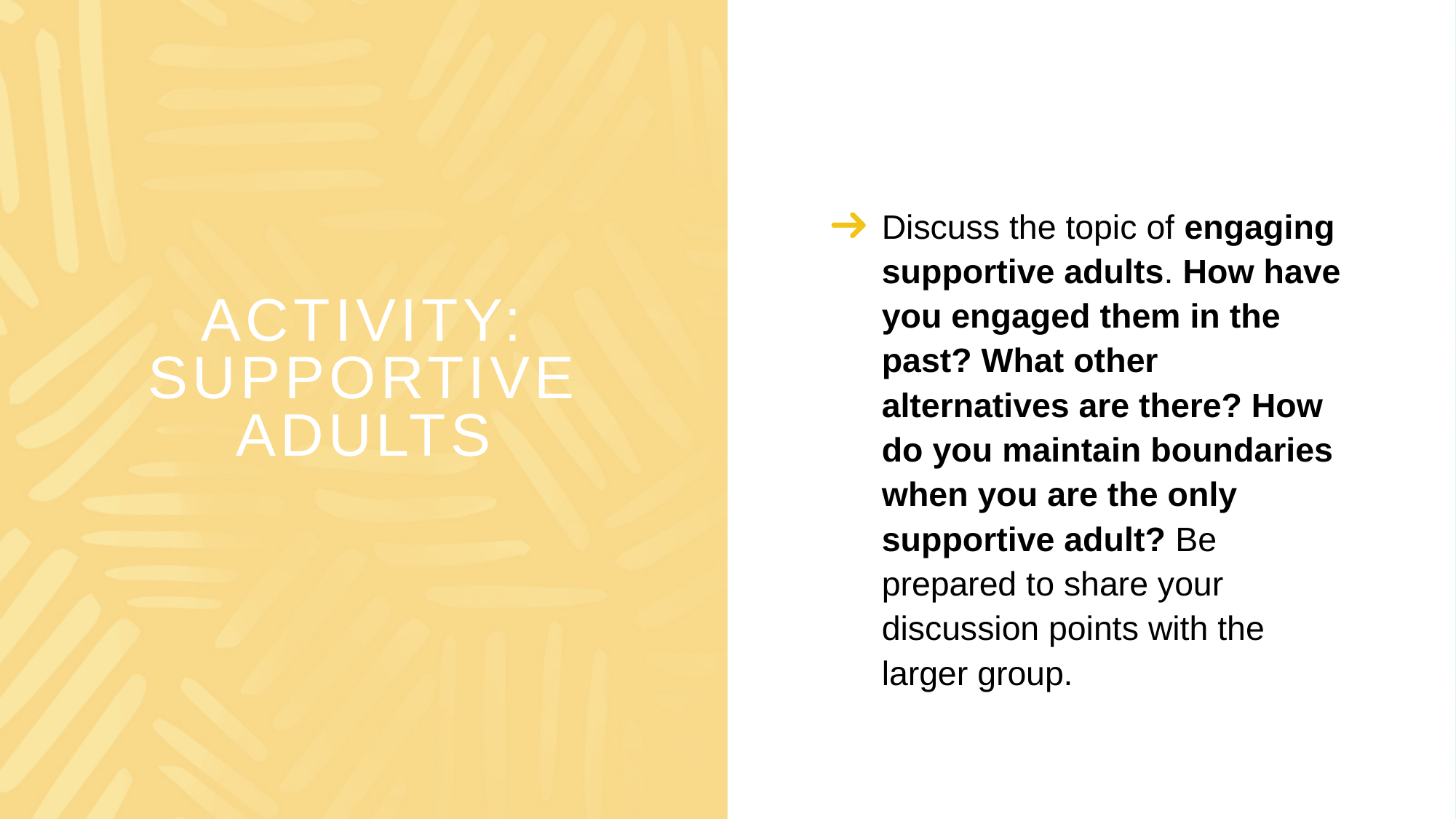

Discuss the topic of engaging supportive adults. How have you engaged them in the past? What other alternatives are there? How do you maintain boundaries when you are the only supportive adult? Be prepared to share your discussion points with the larger group.
# Activity: Supportive adults